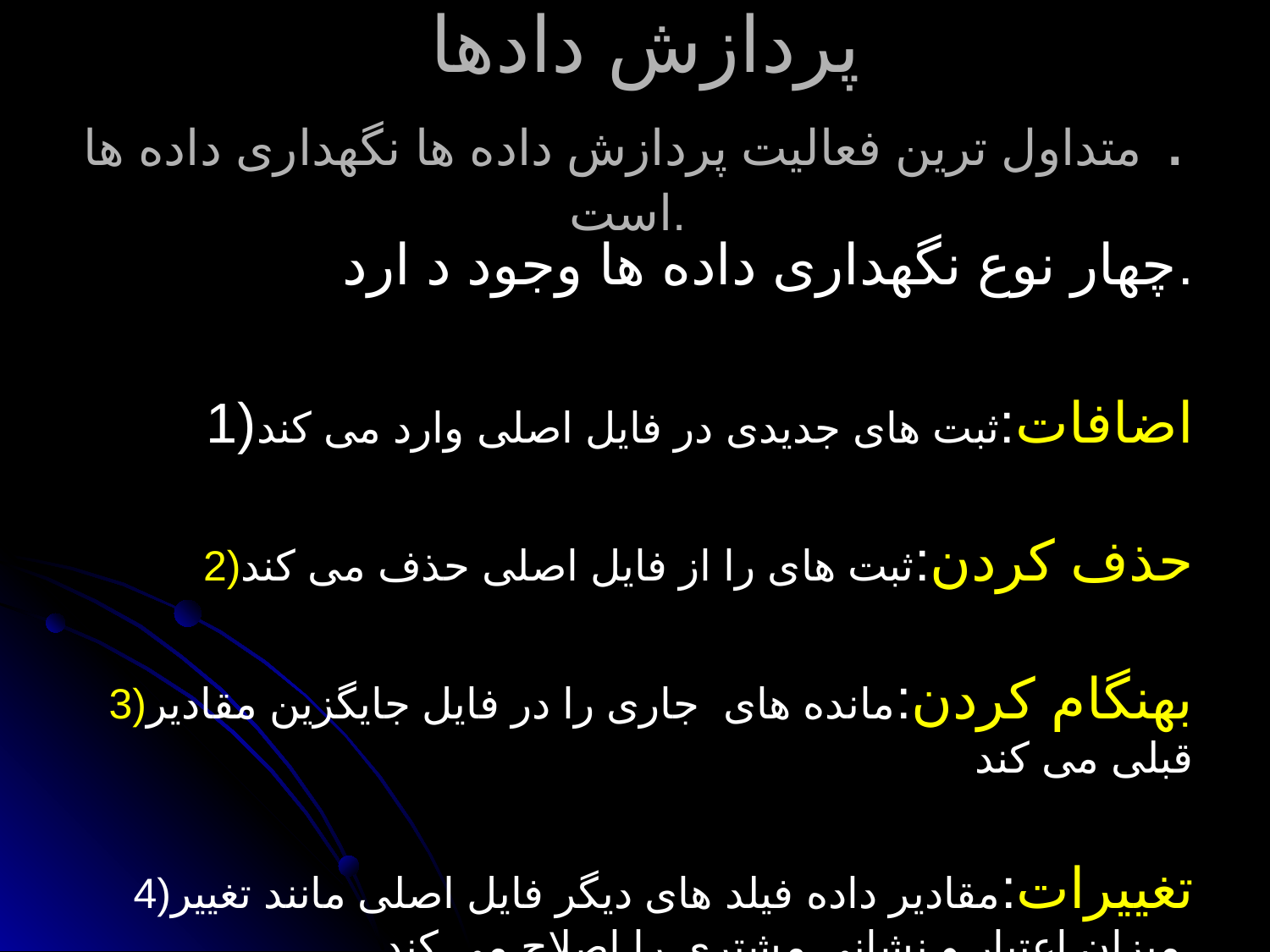

# پردازش دادها . متداول ترین فعالیت پردازش داده ها نگهداری داده ها است.
چهار نوع نگهداری داده ها وجود د ارد.

1)اضافات:ثبت های جدیدی در فایل اصلی وارد می کند

2)حذف کردن:ثبت های را از فایل اصلی حذف می کند

3)بهنگام کردن:مانده های  جاری را در فایل جایگزین مقادیر قبلی می کند

4)تغییرات:مقادیر داده فیلد های دیگر فایل اصلی مانند تغییر میزان اعتبار و نشانی مشتری را اصلاح می کند.